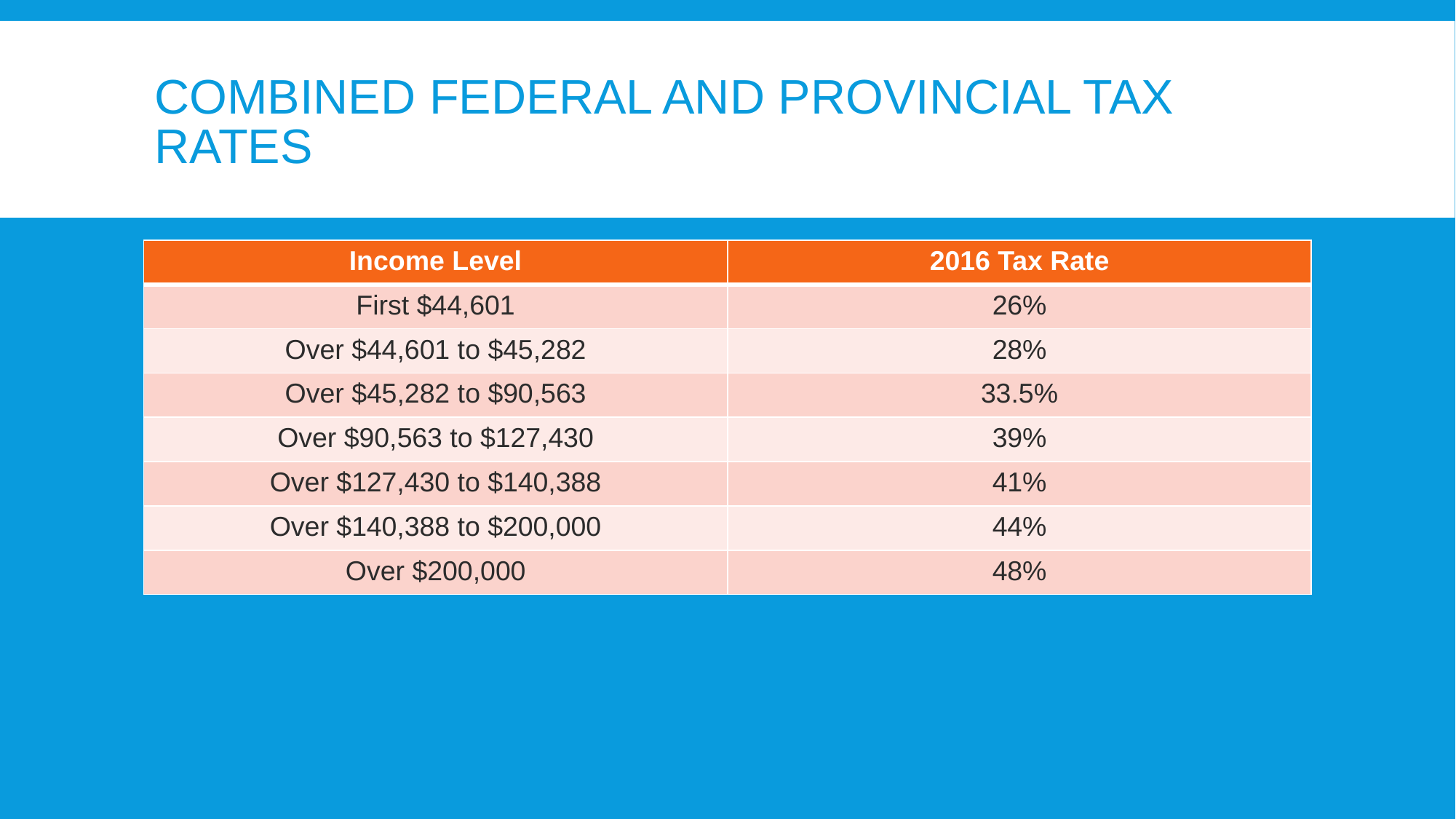

# Combined Federal and Provincial Tax Rates
| Income Level | 2016 Tax Rate |
| --- | --- |
| First $44,601 | 26% |
| Over $44,601 to $45,282 | 28% |
| Over $45,282 to $90,563 | 33.5% |
| Over $90,563 to $127,430 | 39% |
| Over $127,430 to $140,388 | 41% |
| Over $140,388 to $200,000 | 44% |
| Over $200,000 | 48% |